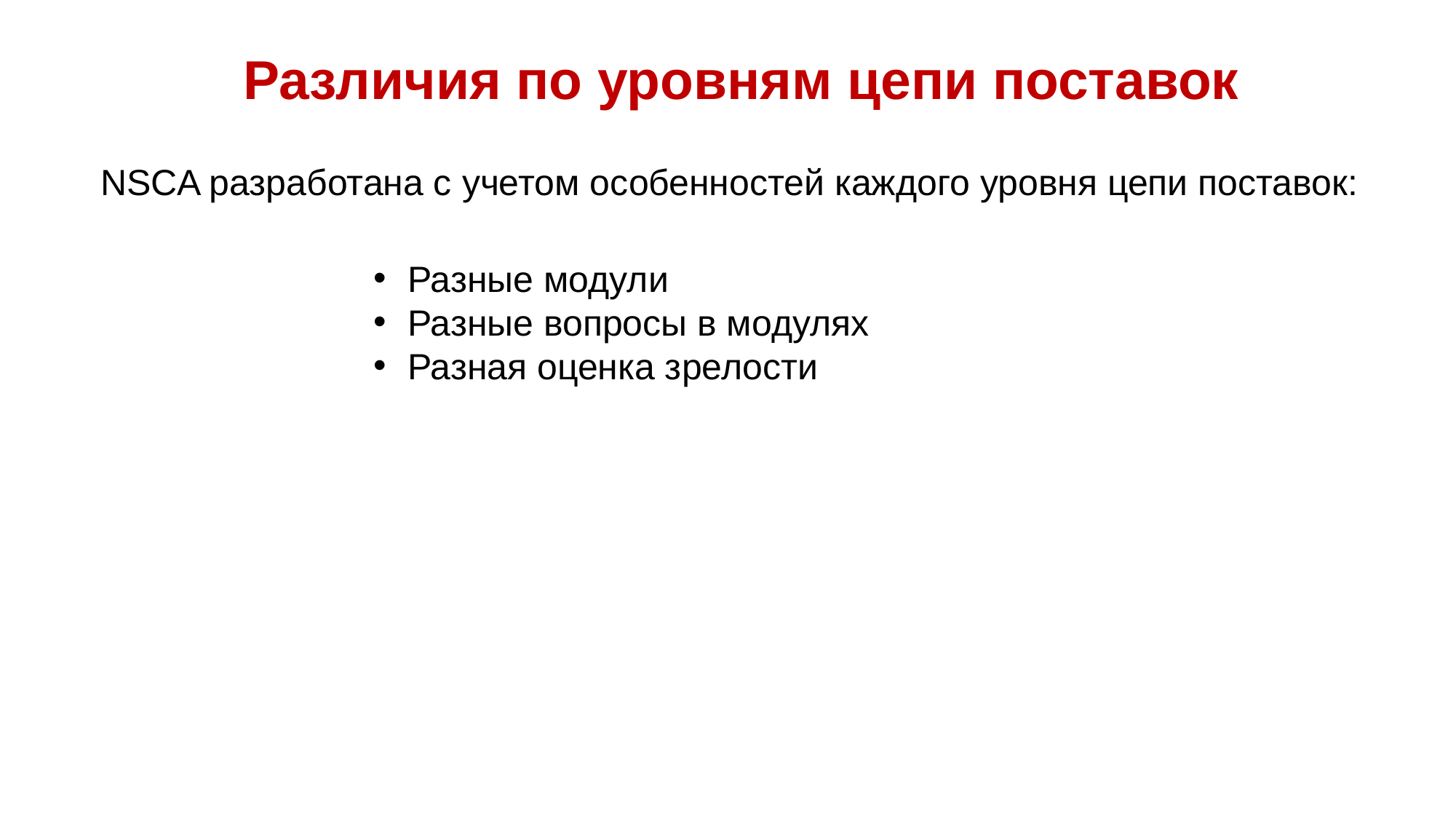

# Различия по уровням цепи поставок
NSCA разработана с учетом особенностей каждого уровня цепи поставок:
Разные модули
Разные вопросы в модулях
Разная оценка зрелости